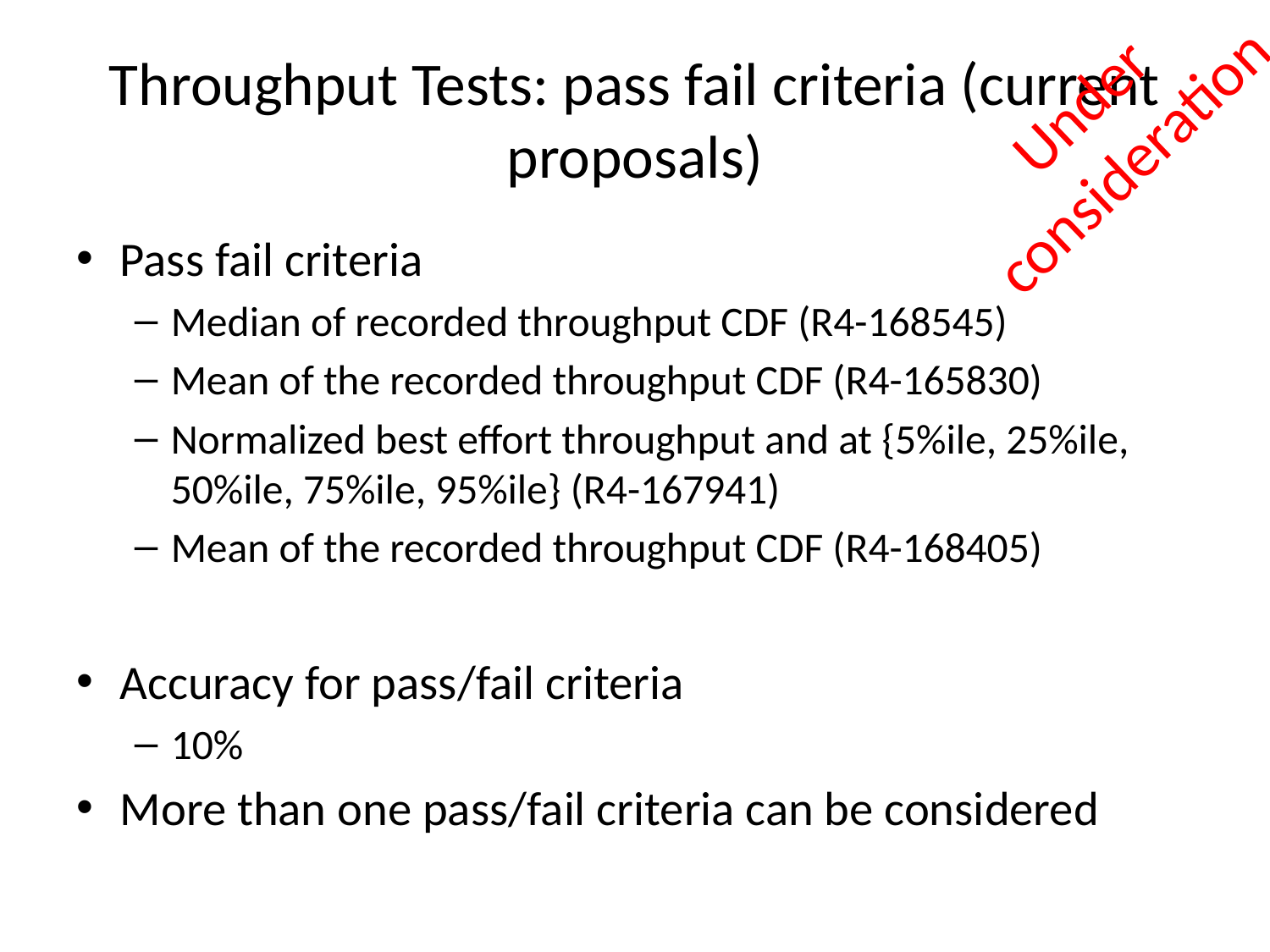

# Throughput Tests: pass fail criteria (current proposals)
Under consideration
Pass fail criteria
Median of recorded throughput CDF (R4-168545)
Mean of the recorded throughput CDF (R4-165830)
Normalized best effort throughput and at {5%ile, 25%ile, 50%ile, 75%ile, 95%ile} (R4-167941)
Mean of the recorded throughput CDF (R4-168405)

Accuracy for pass/fail criteria
10%
More than one pass/fail criteria can be considered